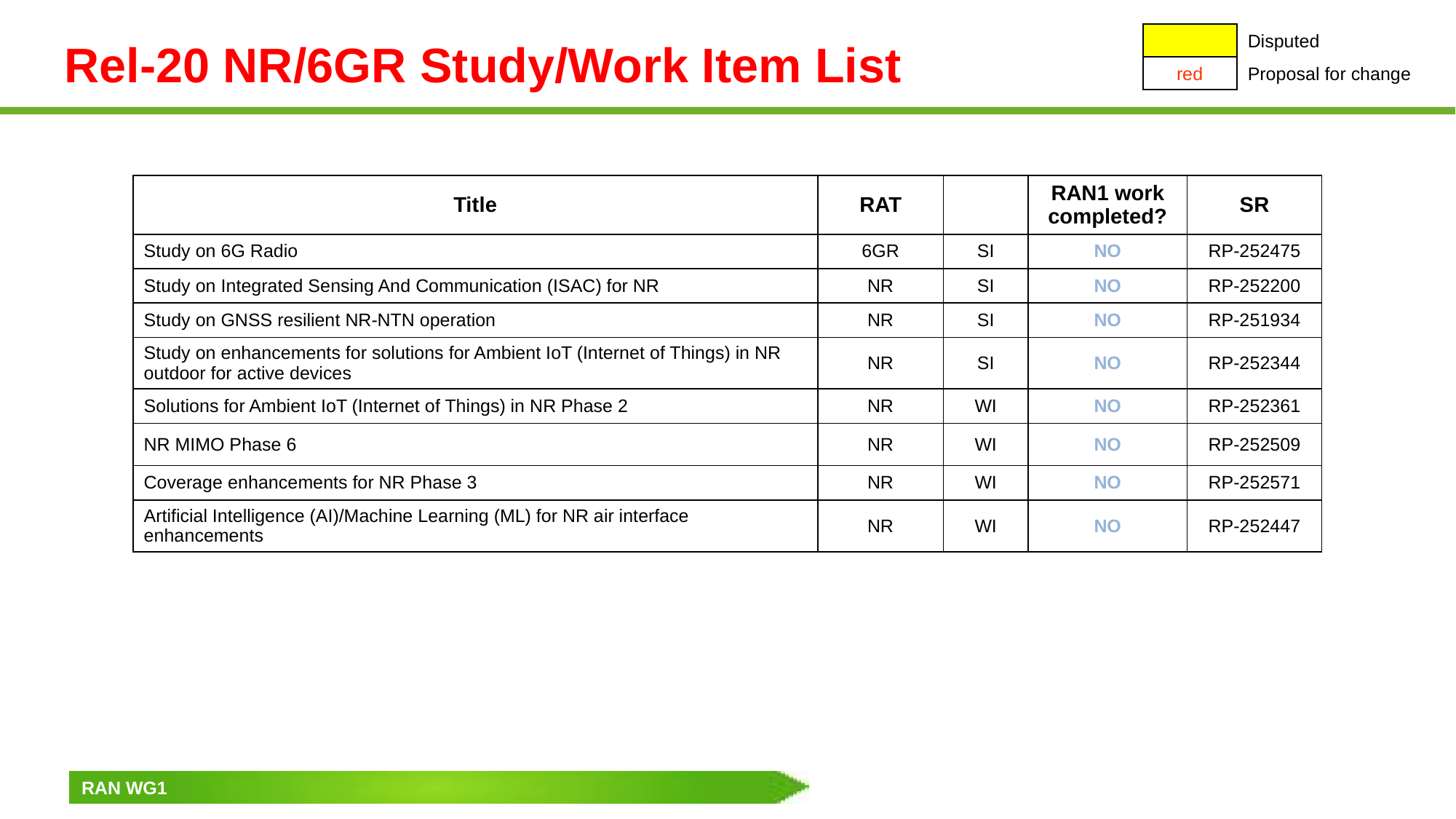

# Rel-20 NR/6GR Study/Work Item List
|  | Disputed |
| --- | --- |
| red | Proposal for change |
| Title | RAT |  | RAN1 work completed? | SR |
| --- | --- | --- | --- | --- |
| Study on 6G Radio | 6GR | SI | NO | RP-252475 |
| Study on Integrated Sensing And Communication (ISAC) for NR | NR | SI | NO | RP-252200 |
| Study on GNSS resilient NR-NTN operation | NR | SI | NO | RP-251934 |
| Study on enhancements for solutions for Ambient IoT (Internet of Things) in NR outdoor for active devices | NR | SI | NO | RP-252344 |
| Solutions for Ambient IoT (Internet of Things) in NR Phase 2 | NR | WI | NO | RP-252361 |
| NR MIMO Phase 6 | NR | WI | NO | RP-252509 |
| Coverage enhancements for NR Phase 3 | NR | WI | NO | RP-252571 |
| Artificial Intelligence (AI)/Machine Learning (ML) for NR air interface enhancements | NR | WI | NO | RP-252447 |